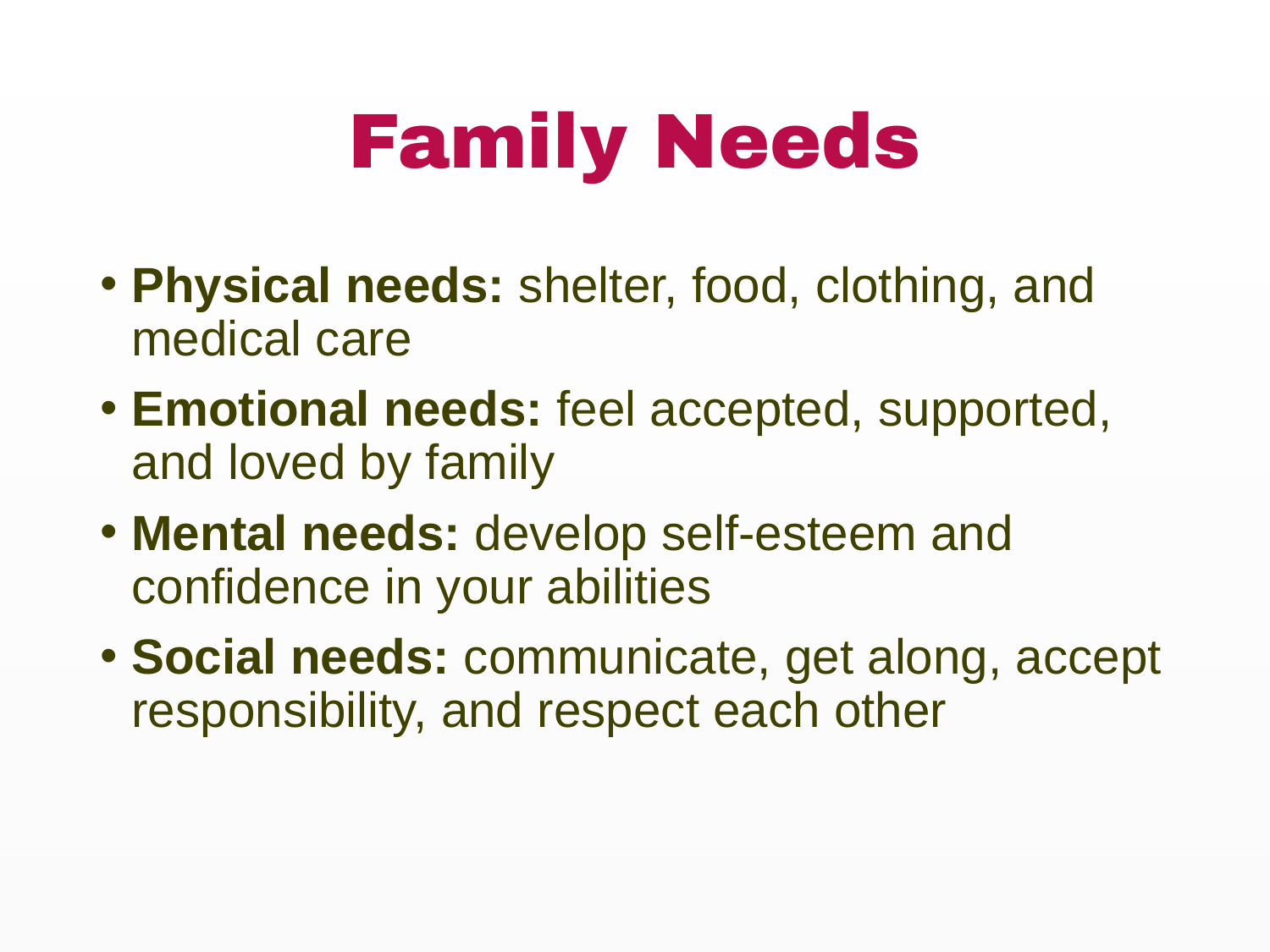

# Family Needs
Physical needs: shelter, food, clothing, and medical care
Emotional needs: feel accepted, supported, and loved by family
Mental needs: develop self-esteem and confidence in your abilities
Social needs: communicate, get along, accept responsibility, and respect each other